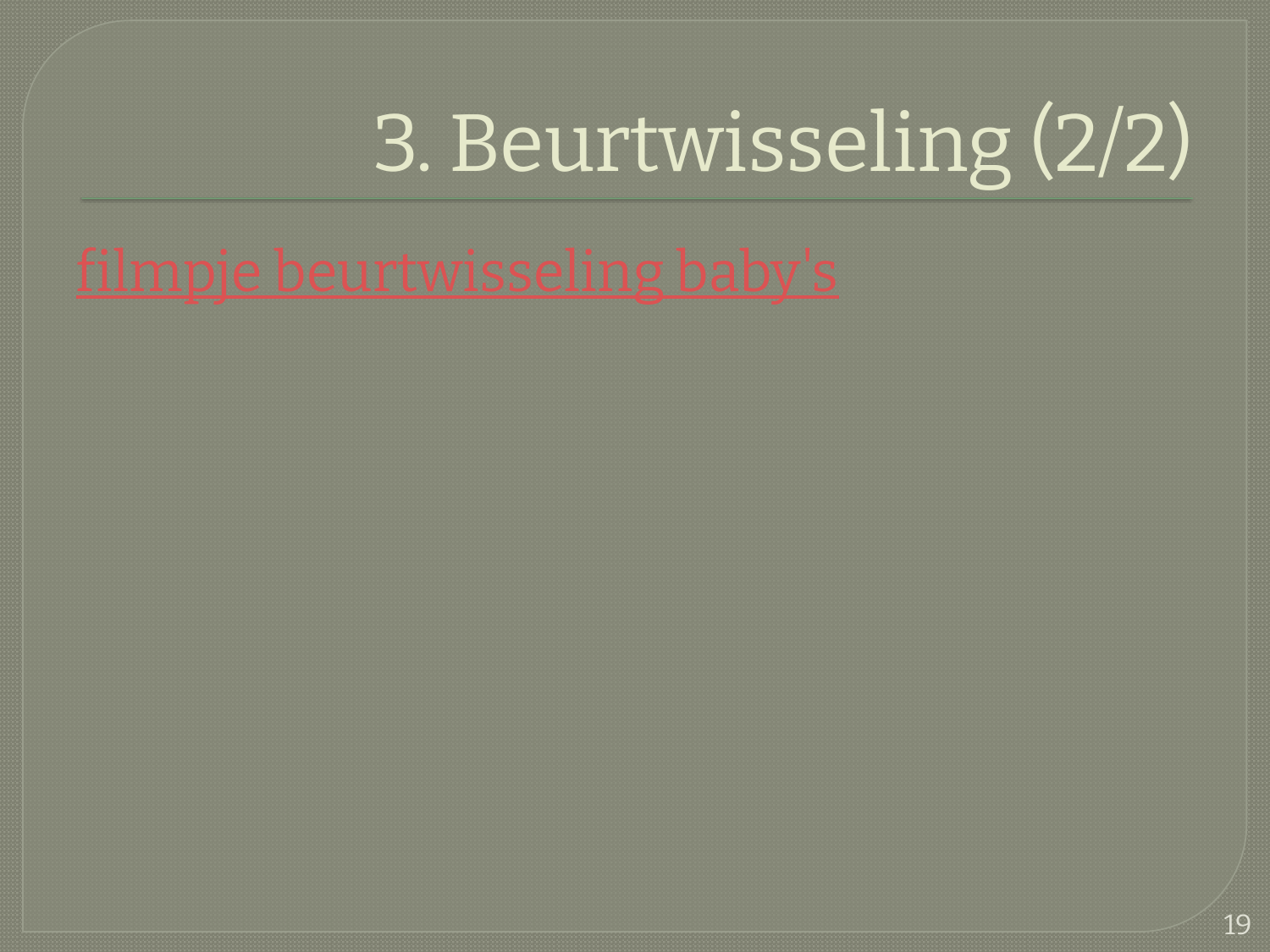

# 3. Beurtwisseling (2/2)
filmpje beurtwisseling baby's
19